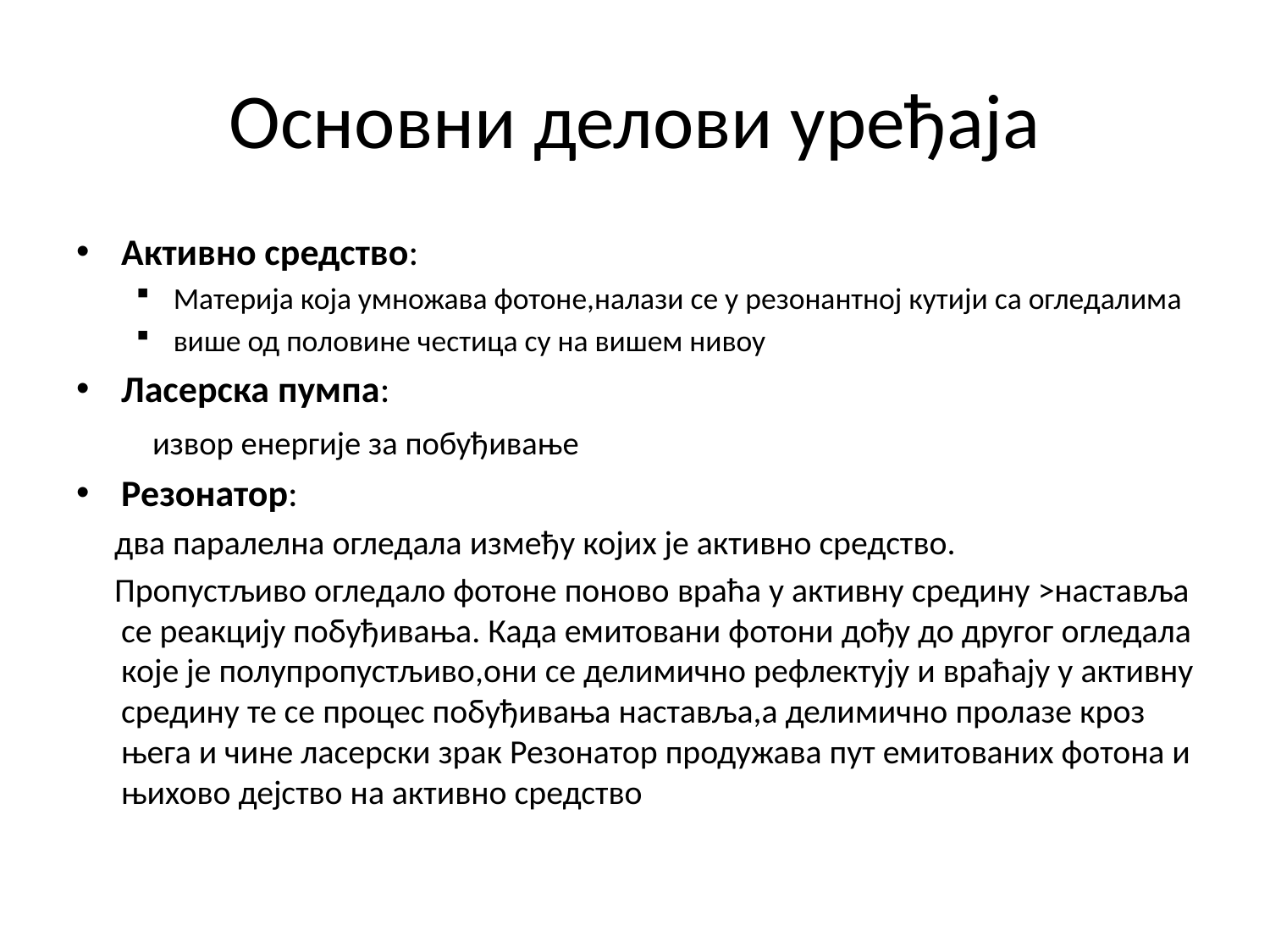

# Основни делови уређаја
Активно средство:
Материја која умножава фотоне,налази се у резонантној кутији са огледалима
више од половине честица су на вишем нивоу
Ласерска пумпа:
         извор енергије за побуђивање
Резонатор:
     два паралелна огледала између којих је активно средство.
     Пропустљиво огледало фотоне поново враћа у активну средину >наставља се реакцију побуђивања. Када емитовани фотони дођу до другог огледала које је полупропустљиво,они се делимично рефлектују и враћају у активну средину те се процес побуђивања наставља,а делимично пролазе кроз њега и чине ласерски зрак Резонатор продужава пут емитованих фотона и њихово дејство на активно средство